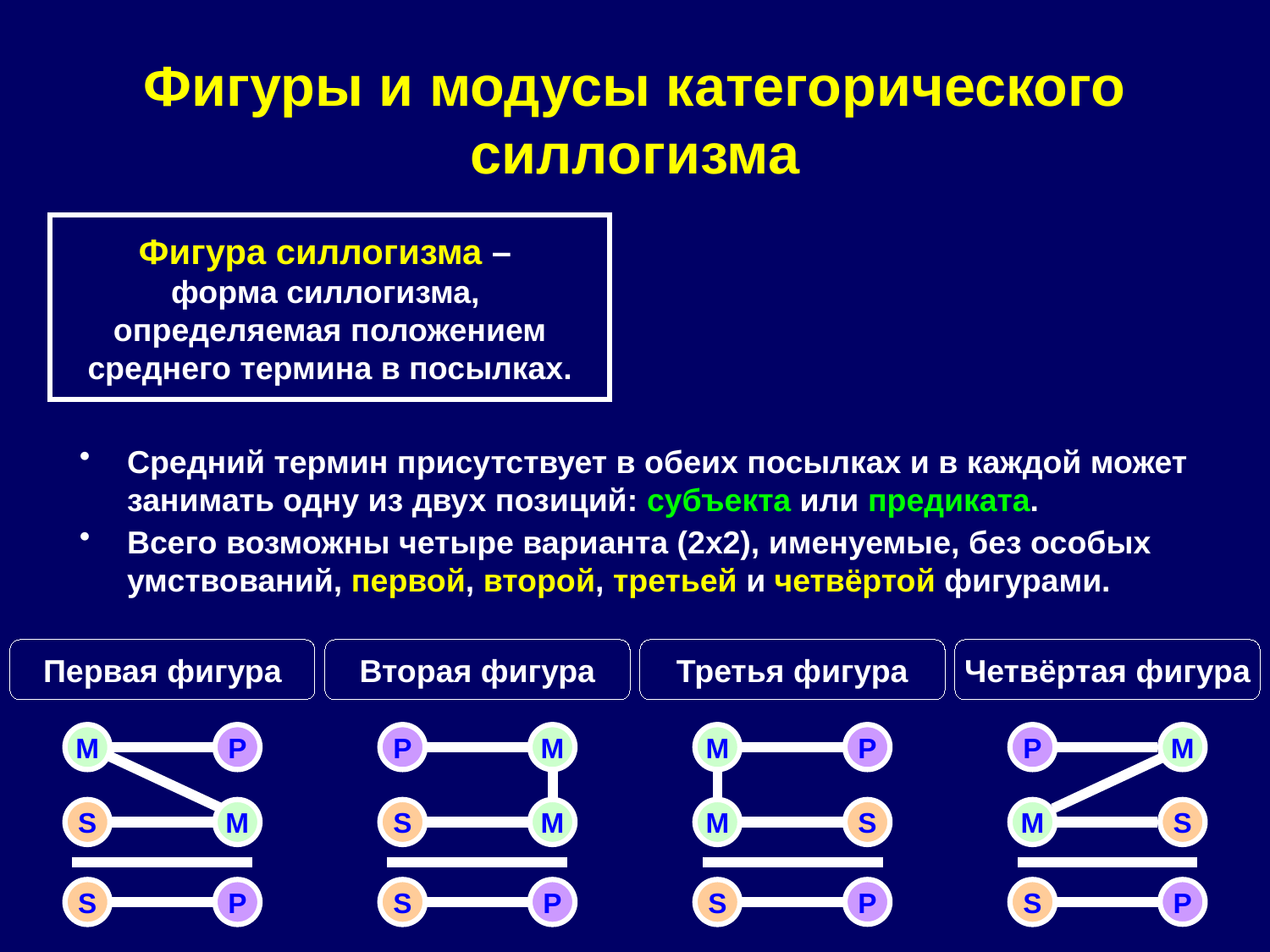

# Фигуры и модусы категорического силлогизма
Фигура силлогизма –
форма силлогизма,
определяемая положением среднего термина в посылках.
Средний термин присутствует в обеих посылках и в каждой может занимать одну из двух позиций: субъекта или предиката.
Всего возможны четыре варианта (2х2), именуемые, без особых умствований, первой, второй, третьей и четвёртой фигурами.
Первая фигура
Вторая фигура
Третья фигура
Четвёртая фигура
M
P
P
M
M
P
P
M

S
M
S
M
M
S
M
S

S
P
S
P
S
P
S
P